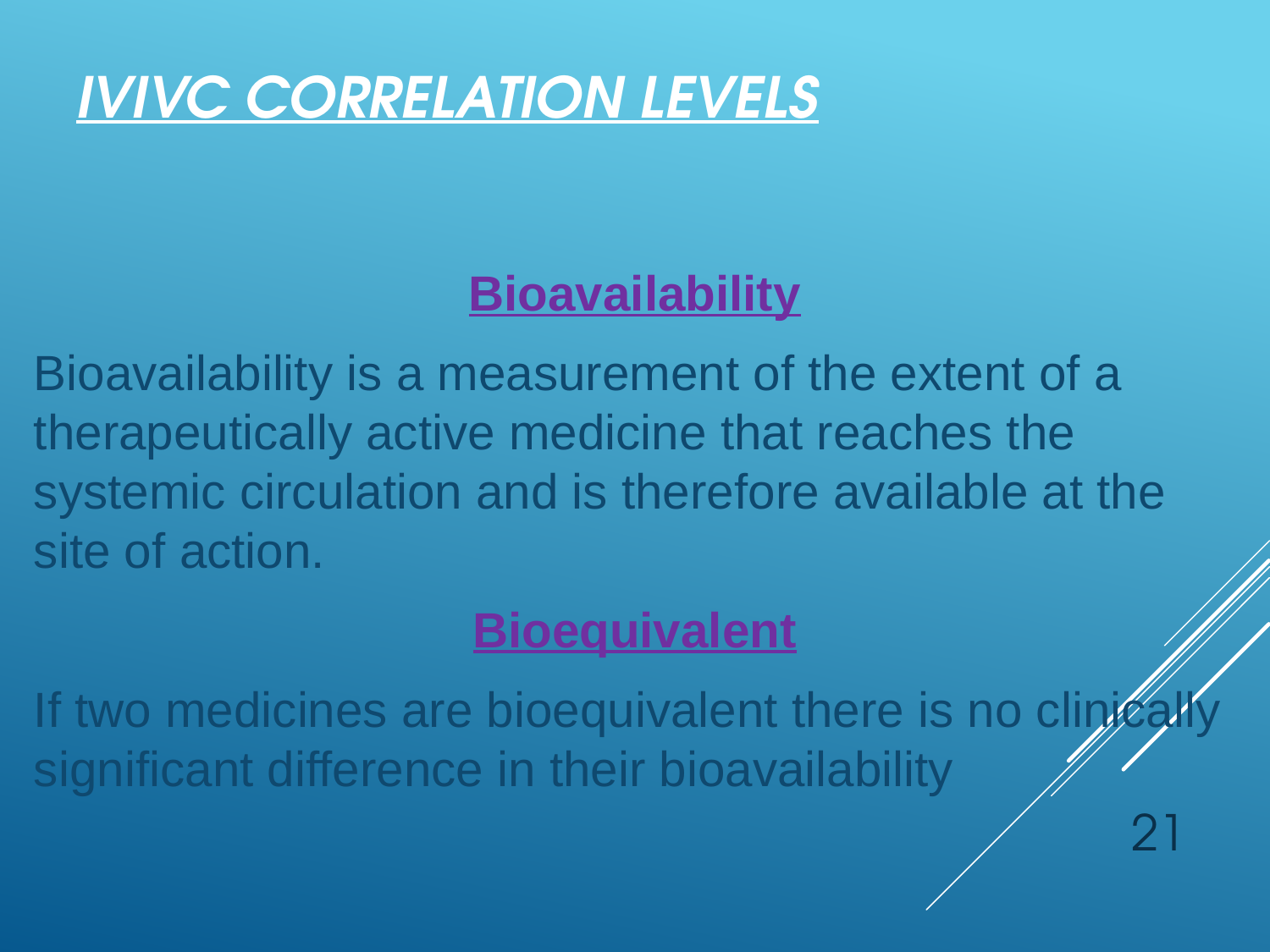

# IVIVC CORRELATION LEVELS
Bioavailability
Bioavailability is a measurement of the extent of a therapeutically active medicine that reaches the systemic circulation and is therefore available at the site of action.
Bioequivalent
If two medicines are bioequivalent there is no clinically significant difference in their bioavailability
21